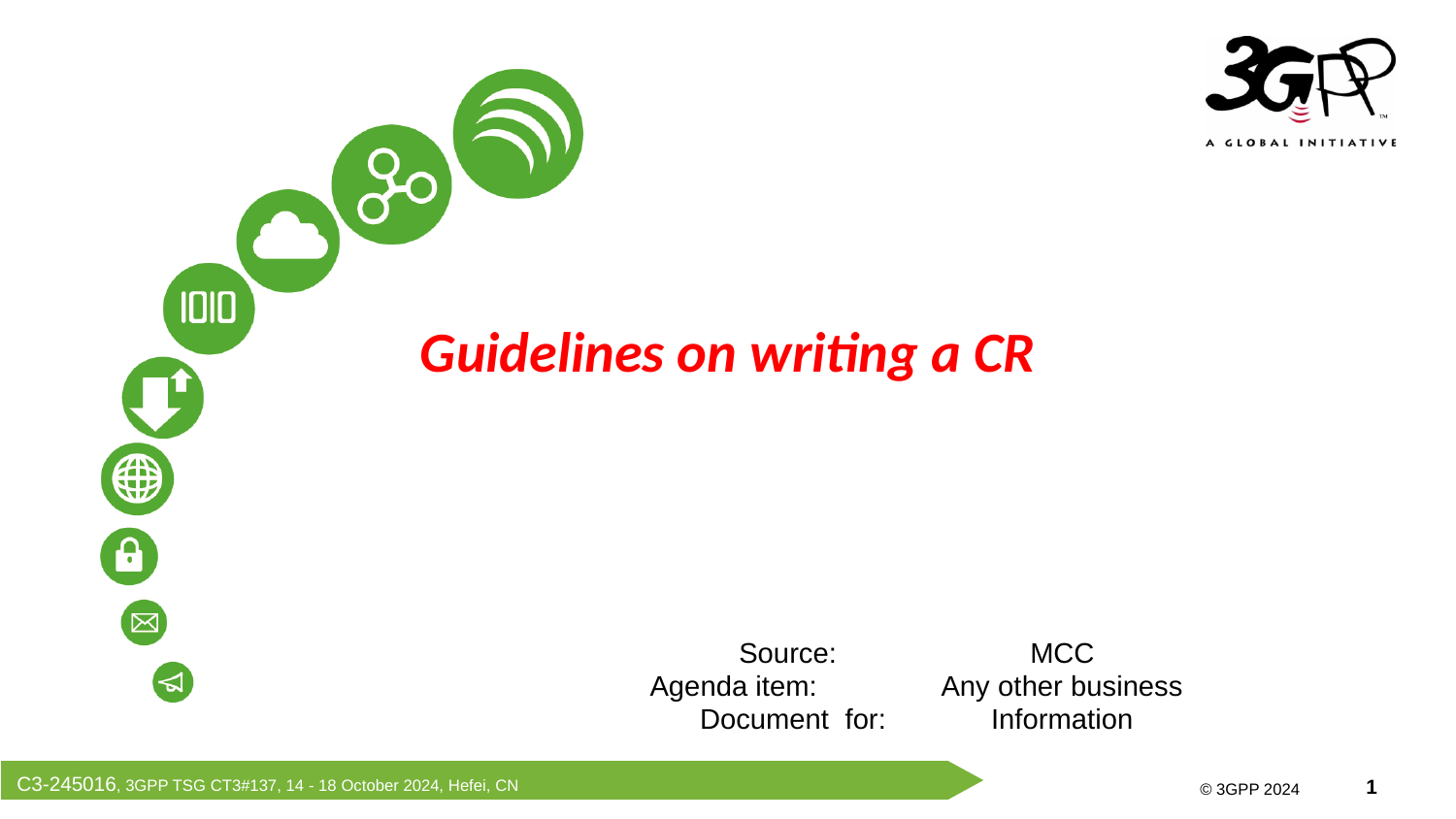

Guidelines on writing a CR

Source: 		MCC
Agenda item: 	Any other business
Document  for:	Information
C3-245016, 3GPP TSG CT3#137, 14 - 18 October 2024, Hefei, CN